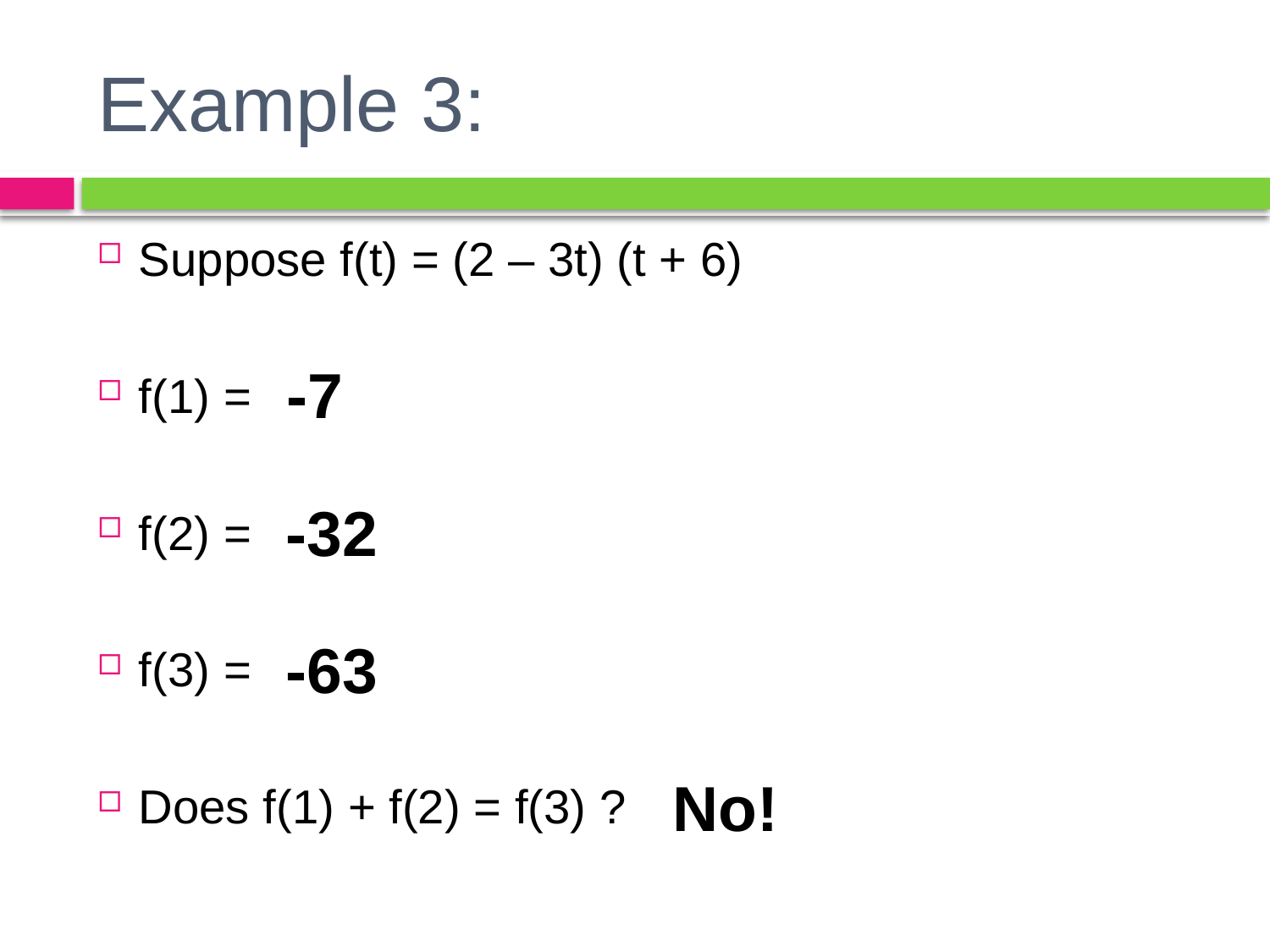

# Example 3:

Suppose f(t) = (2 – 3t) (t + 6)

f(1) =

f(2) =

f(3) =

Does f(1) + f(2) = f(3) ?
-7
-32
-63
No!